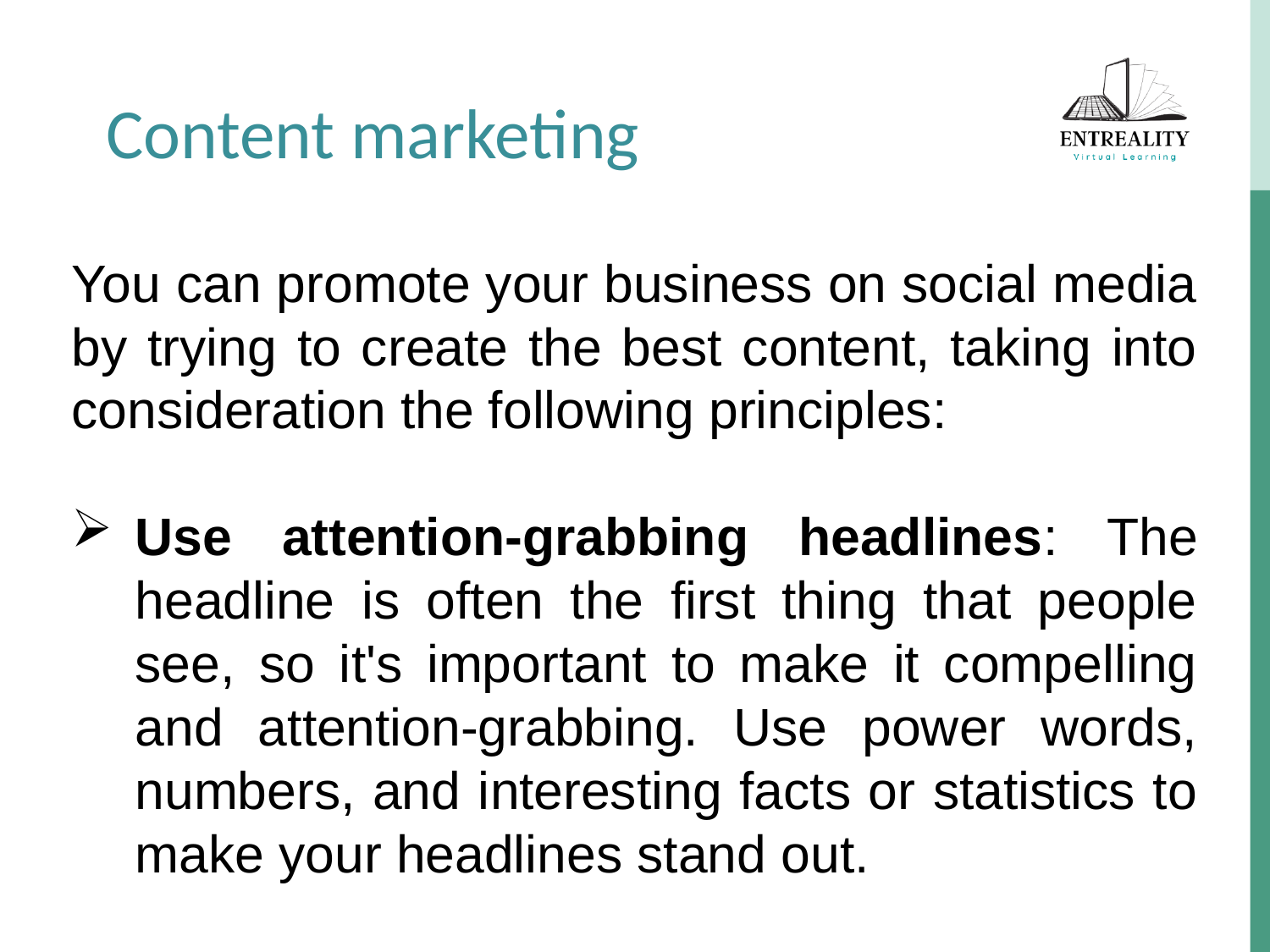

Content marketing

You can promote your business on social media by trying to create the best content, taking into consideration the following principles:

Use attention-grabbing headlines: The headline is often the first thing that people see, so it's important to make it compelling and attention-grabbing. Use power words, numbers, and interesting facts or statistics to make your headlines stand out.